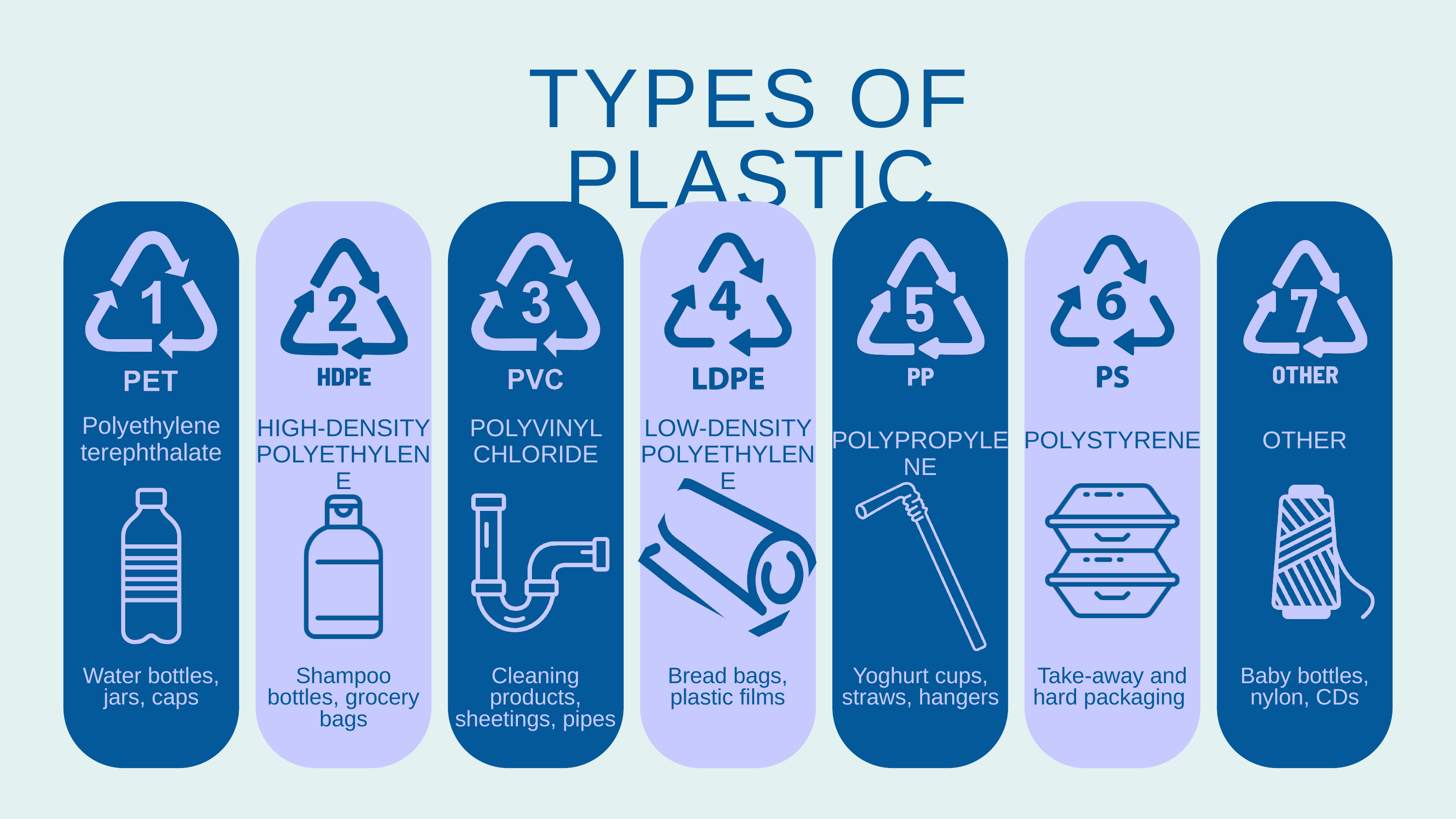

TYPES OF PLASTIC

Polyethylene terephthalate
HIGH-DENSITY POLYETHYLENE
POLYVINYL CHLORIDE
LOW-DENSITY POLYETHYLENE
POLYPROPYLENE
POLYSTYRENE
OTHER

Water bottles, jars, caps
Shampoo bottles, grocery bags
Cleaning products, sheetings, pipes
Bread bags, plastic films
Yoghurt cups, straws, hangers
Take-away and hard packaging
Baby bottles, nylon, CDs